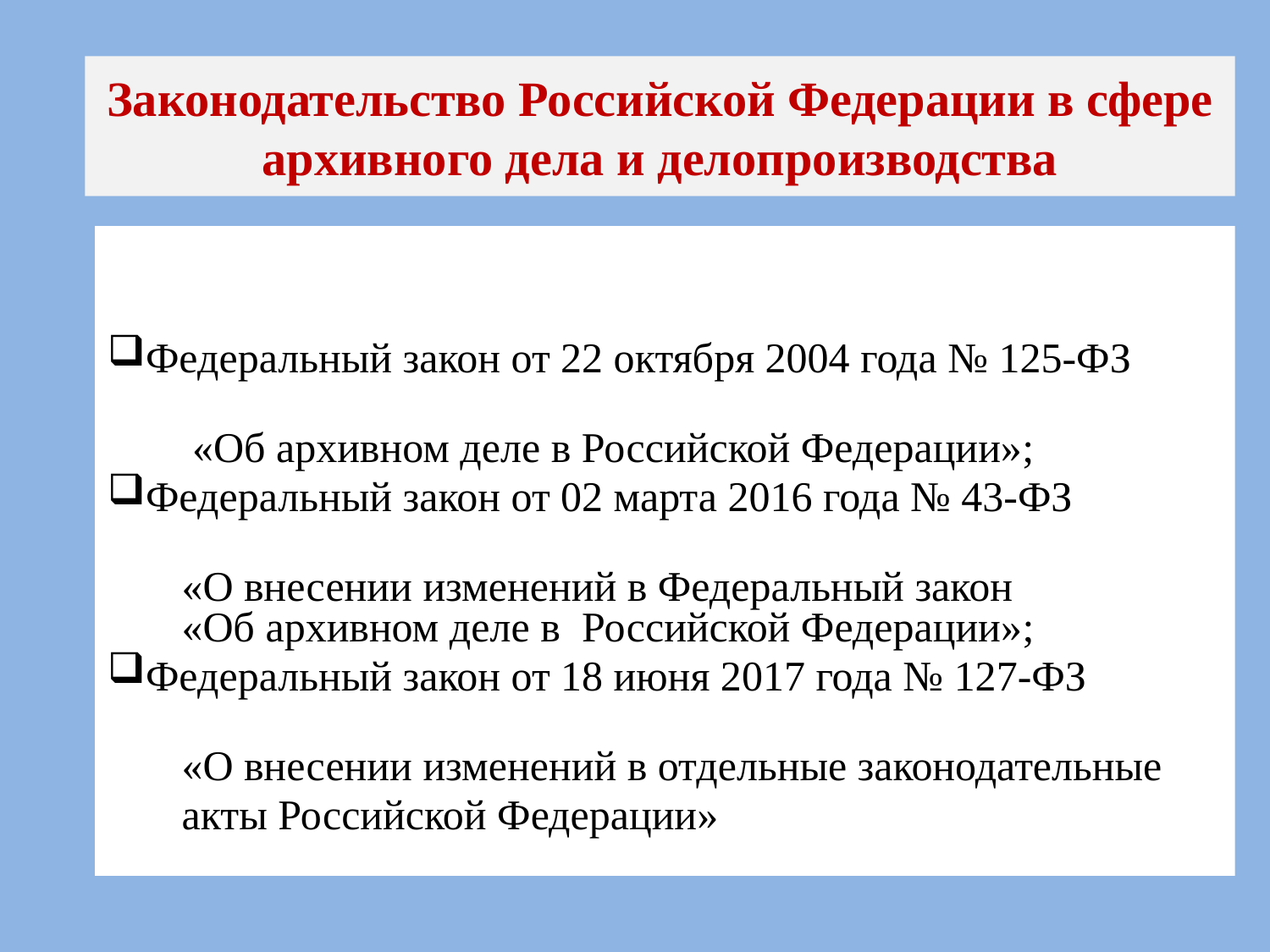

# Законодательство Российской Федерации в сфере архивного дела и делопроизводства

Федеральный закон от 22 октября 2004 года № 125-ФЗ
        «Об архивном деле в Российской Федерации»;
Федеральный закон от 02 марта 2016 года № 43-ФЗ
       «О внесении изменений в Федеральный закон
       «Об архивном деле в  Российской Федерации»;
Федеральный закон от 18 июня 2017 года № 127-ФЗ
       «О внесении изменений в отдельные законодательные
       акты Российской Федерации»